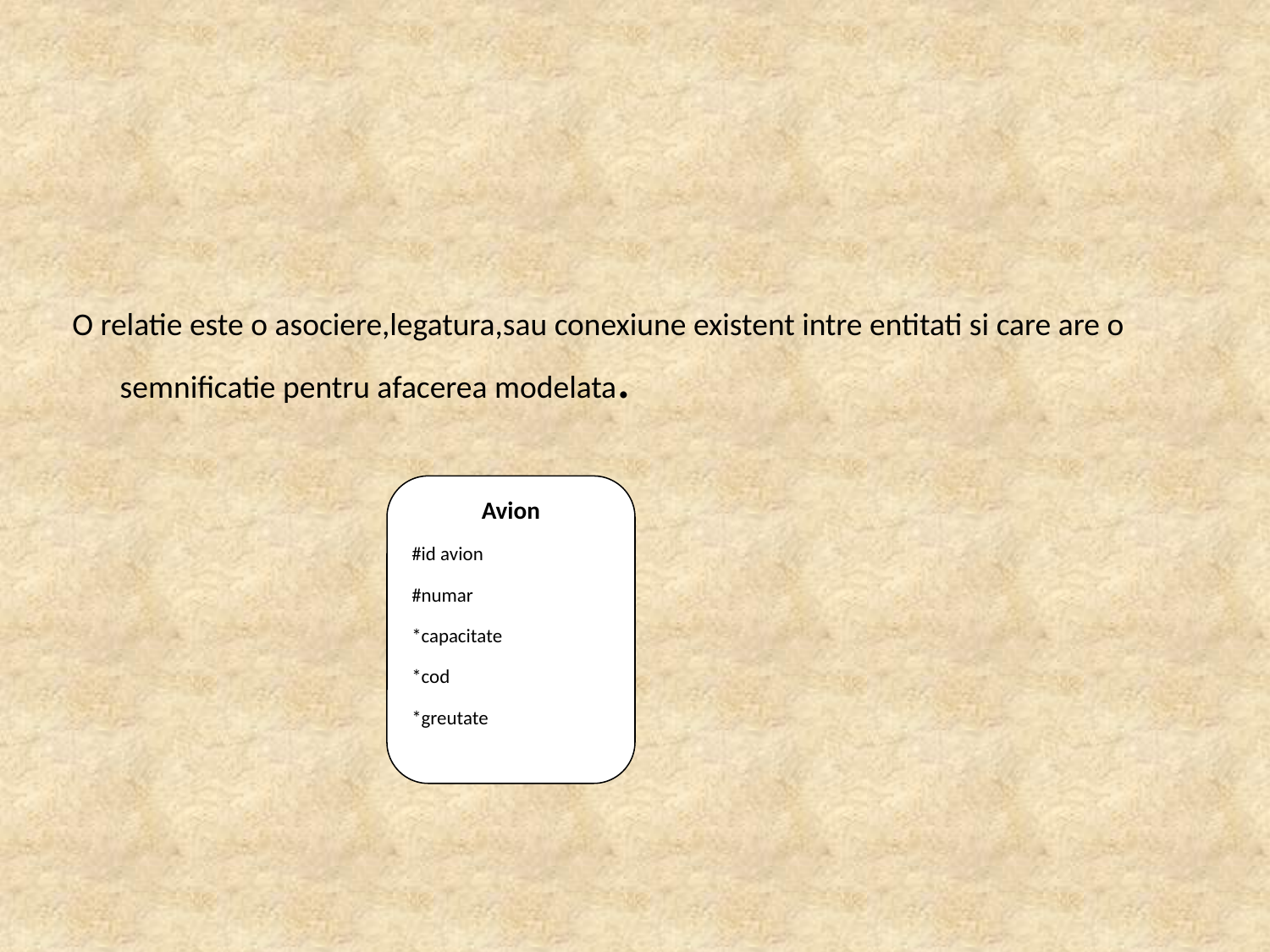

#

O relatie este o asociere,legatura,sau conexiune existent intre entitati si care are o semnificatie pentru afacerea modelata.

Avion
#id avion
#numar
*capacitate
*cod
*greutate